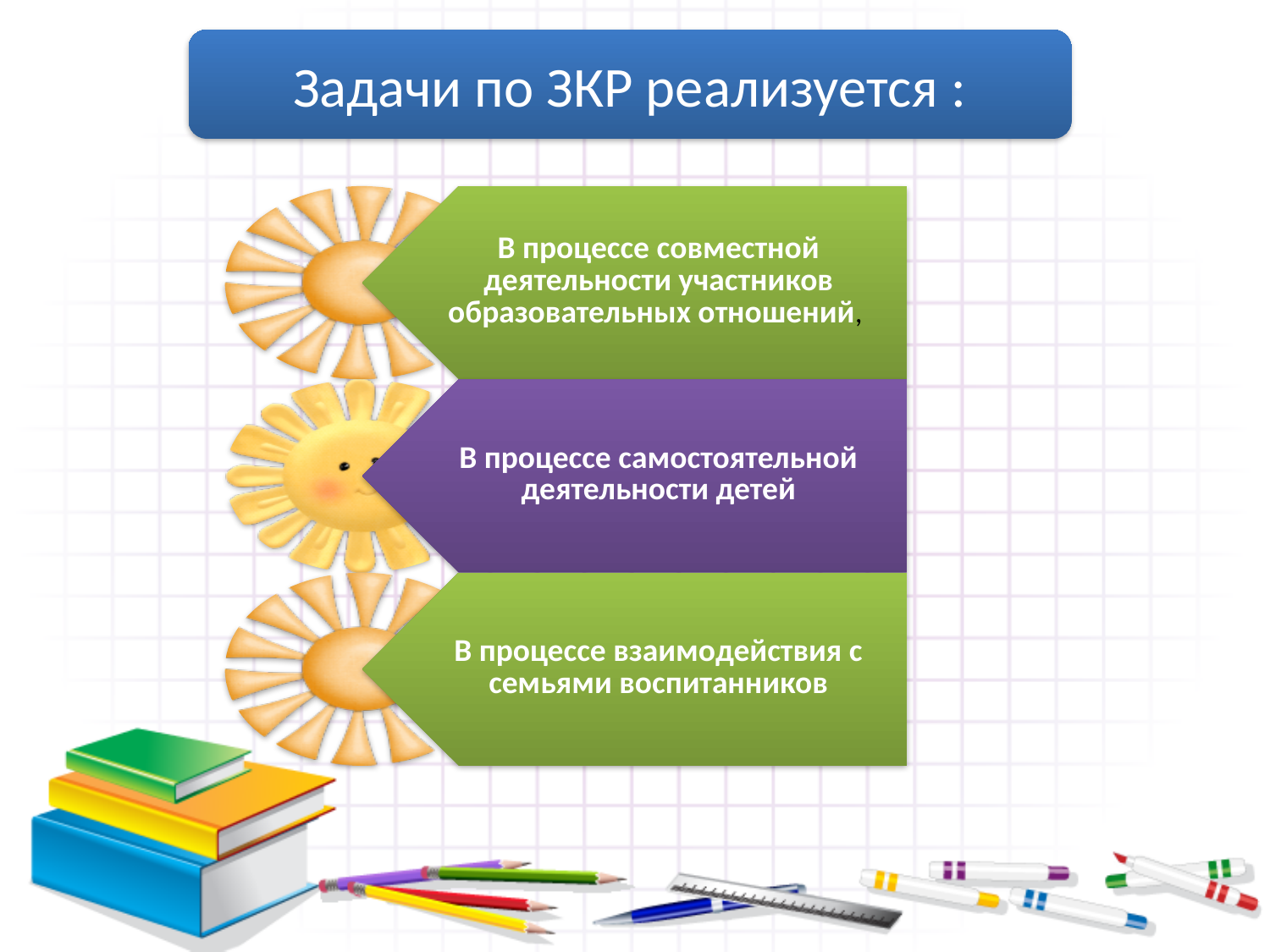

Задачи по ЗКР реализуется :
В процессе самостоятельной деятельности детей
В процессе взаимодействия с семьями воспитанников
В процессе совместной деятельности участников образовательных отношений,